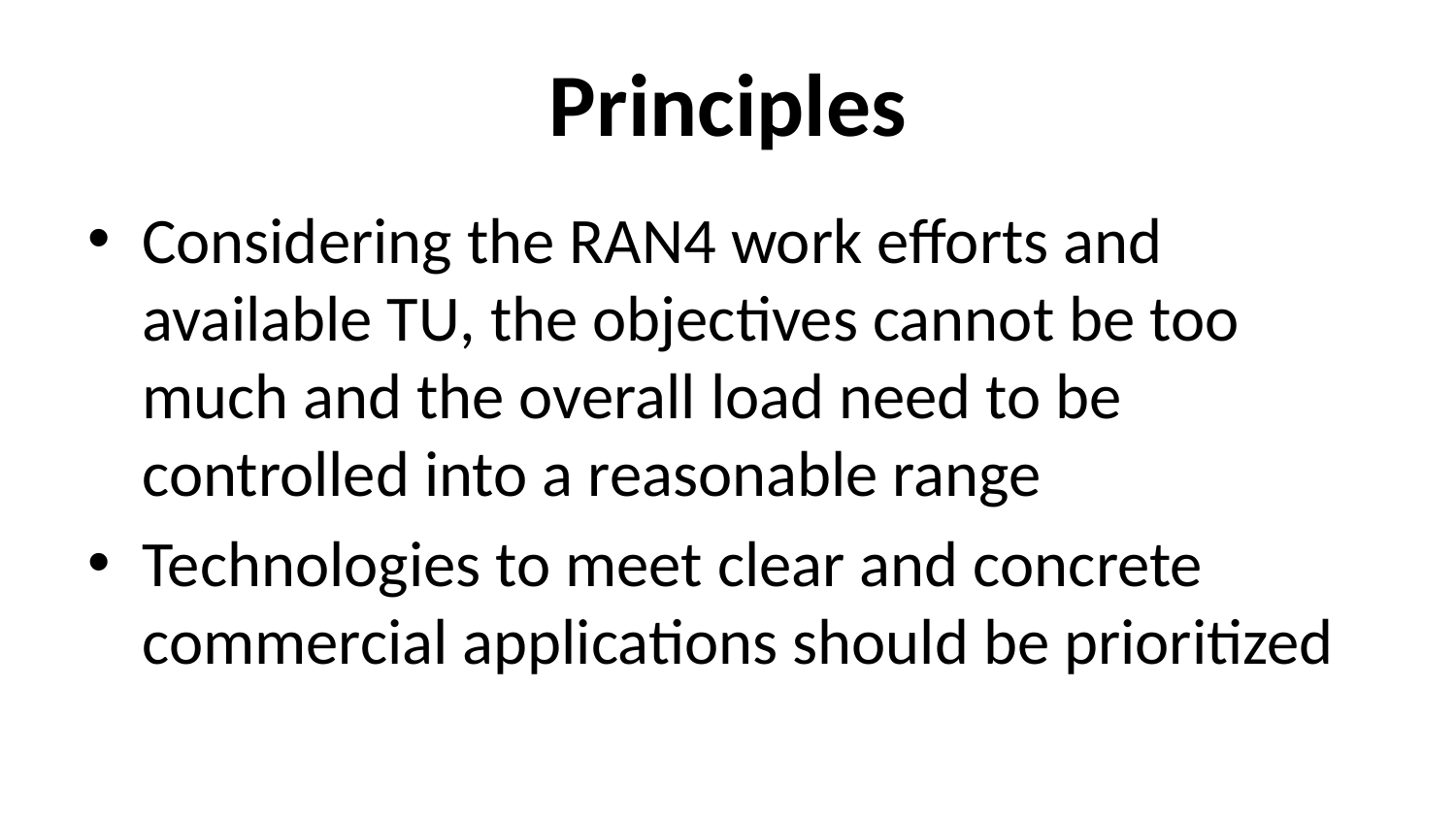

# Principles
Considering the RAN4 work efforts and available TU, the objectives cannot be too much and the overall load need to be controlled into a reasonable range
Technologies to meet clear and concrete commercial applications should be prioritized